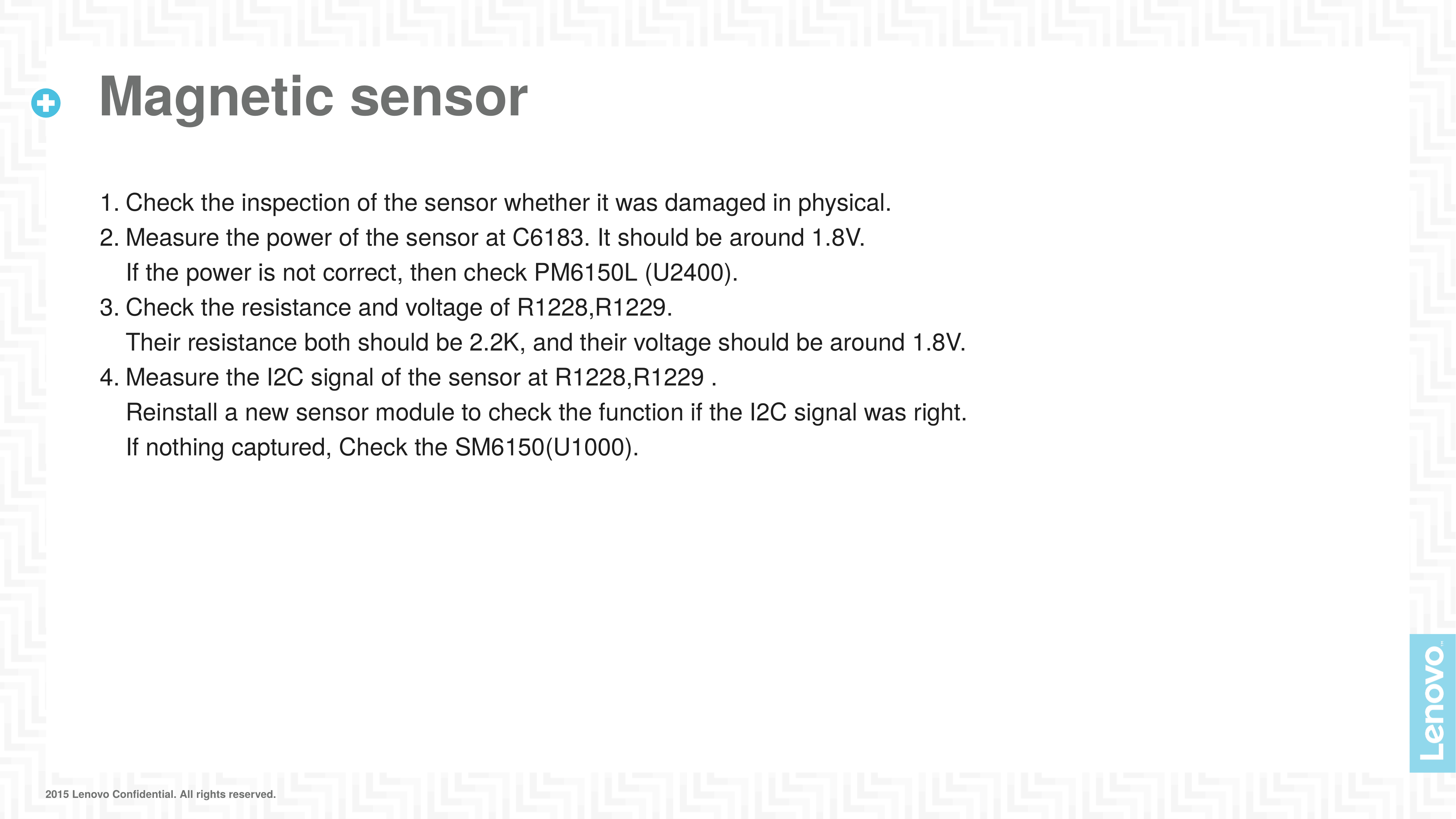

# Magnetic sensor
Check the inspection of the sensor whether it was damaged in physical.
Measure the power of the sensor at C6183. It should be around 1.8V.
If the power is not correct, then check PM6150L (U2400).
Check the resistance and voltage of R1228,R1229.
Their resistance both should be 2.2K, and their voltage should be around 1.8V.
Measure the I2C signal of the sensor at R1228,R1229 .
Reinstall a new sensor module to check the function if the I2C signal was right.
If nothing captured, Check the SM6150(U1000).